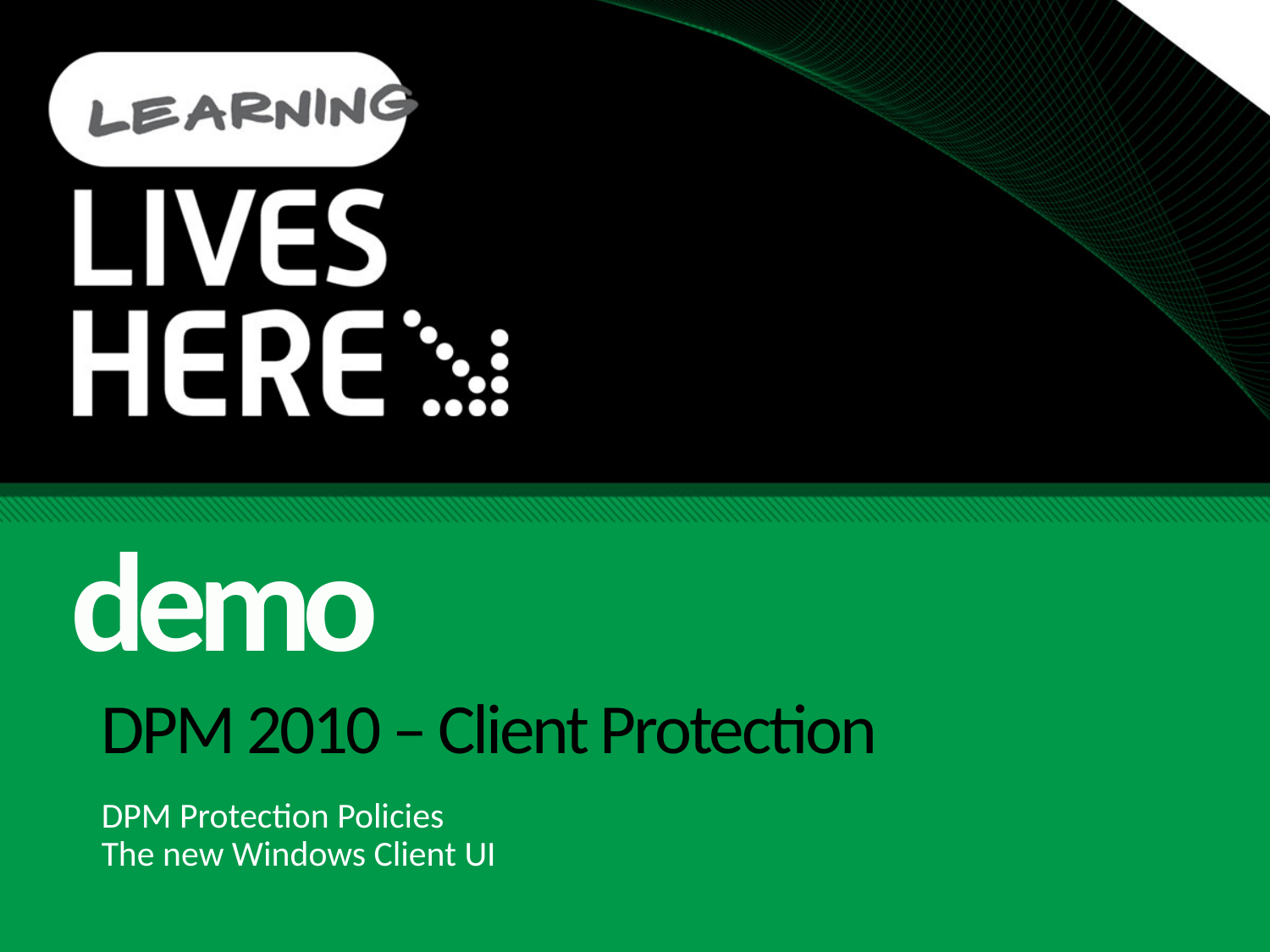

demo
# DPM 2010 – Client Protection
DPM Protection Policies
The new Windows Client UI